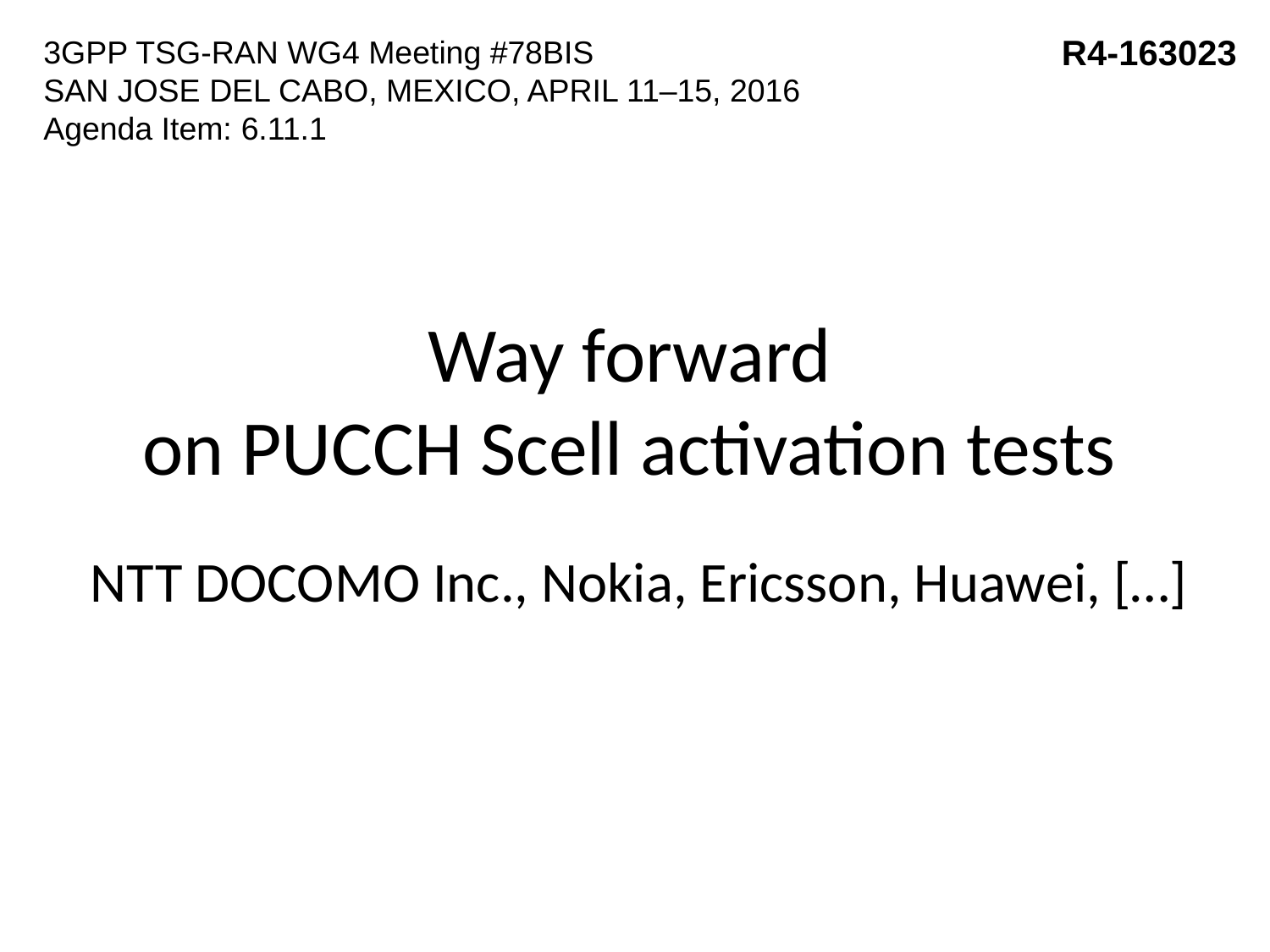

R4-163023
3GPP TSG-RAN WG4 Meeting #78BIS
SAN JOSE DEL CABO, MEXICO, APRIL 11–15, 2016
Agenda Item: 6.11.1
# Way forward on PUCCH Scell activation tests
NTT DOCOMO Inc., Nokia, Ericsson, Huawei, […]